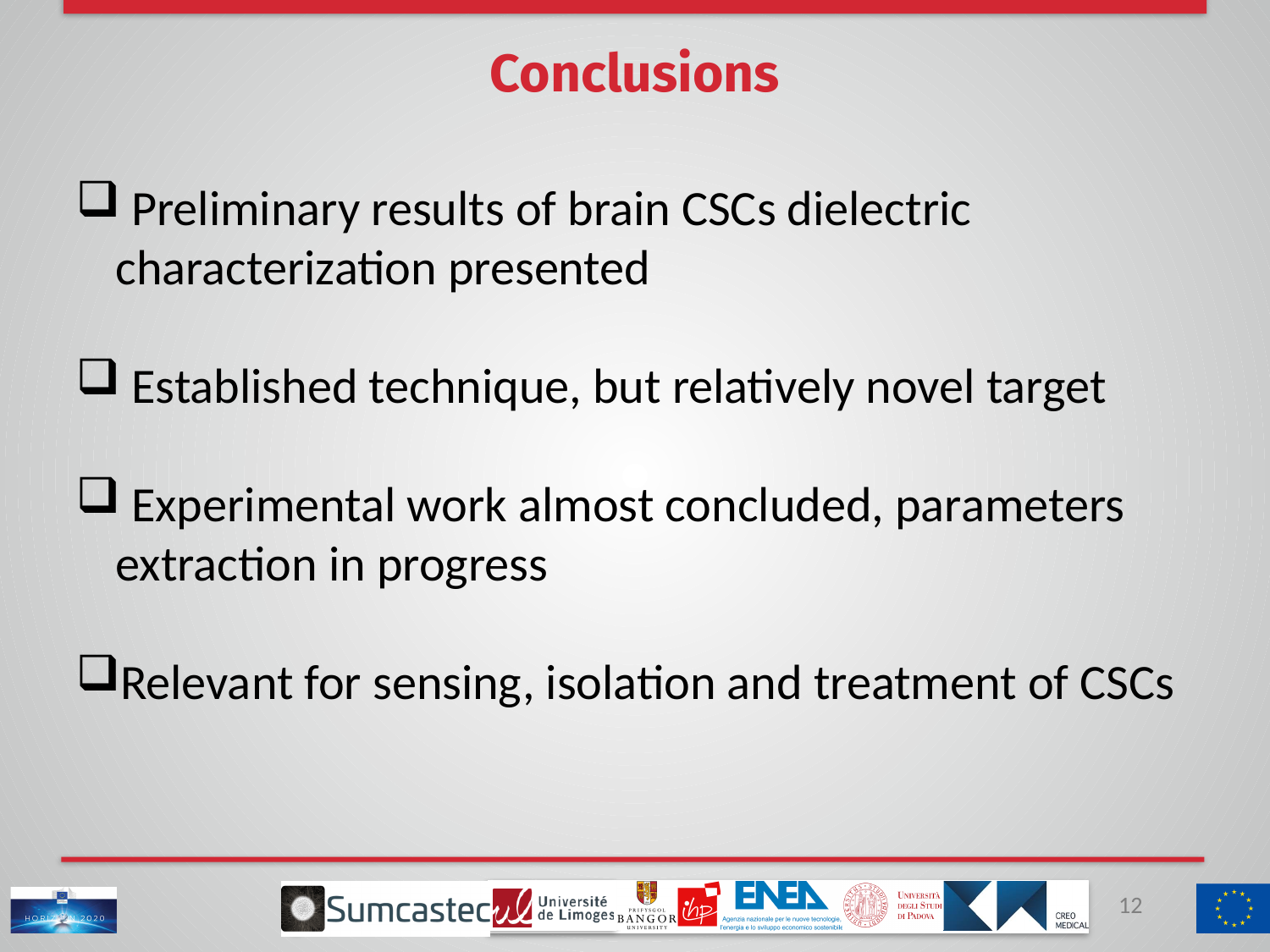

# Conclusions

 Preliminary results of brain CSCs dielectric characterization presented

 Established technique, but relatively novel target

 Experimental work almost concluded, parameters extraction in progress

Relevant for sensing, isolation and treatment of CSCs